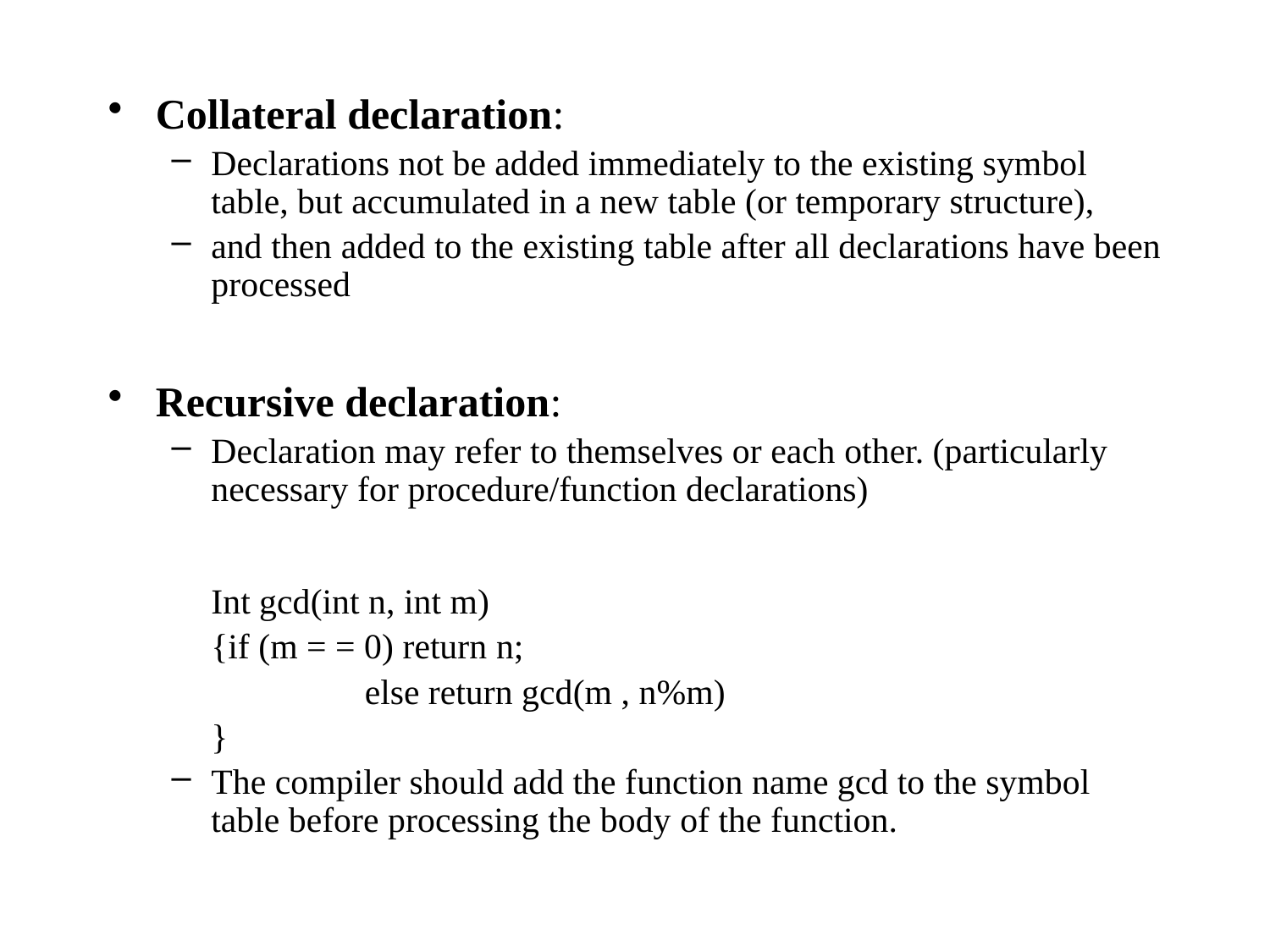

Collateral declaration:
Declarations not be added immediately to the existing symbol table, but accumulated in a new table (or temporary structure),
and then added to the existing table after all declarations have been processed

Recursive declaration:
Declaration may refer to themselves or each other. (particularly necessary for procedure/function declarations)

	Int gcd(int n, int m)
	{if (m = = 0) return n;
 		   else return gcd(m , n%m)
	}
The compiler should add the function name gcd to the symbol table before processing the body of the function.